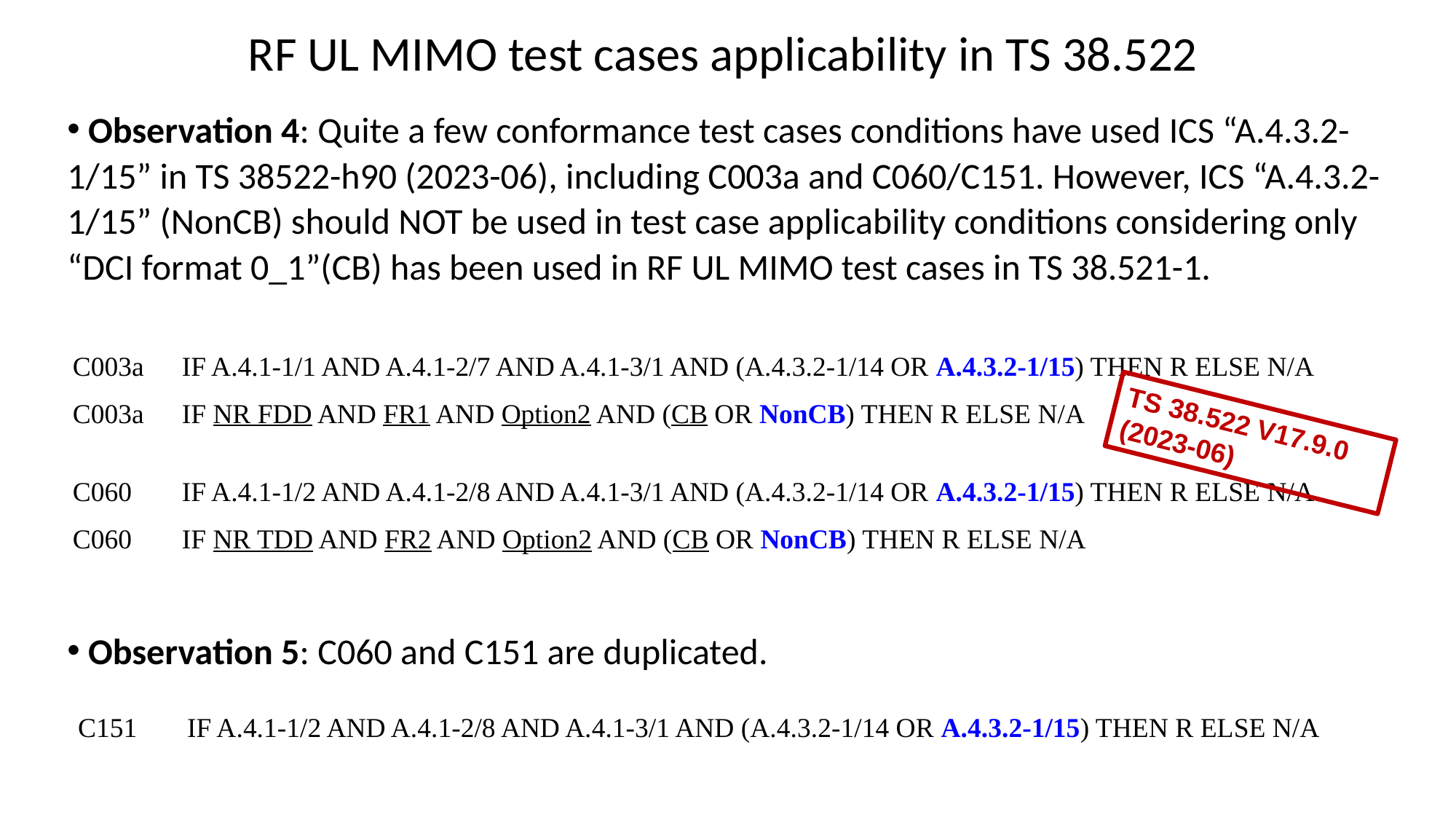

# RF UL MIMO test cases applicability in TS 38.522
 Observation 4: Quite a few conformance test cases conditions have used ICS “A.4.3.2-1/15” in TS 38522-h90 (2023-06), including C003a and C060/C151. However, ICS “A.4.3.2-1/15” (NonCB) should NOT be used in test case applicability conditions considering only “DCI format 0_1”(CB) has been used in RF UL MIMO test cases in TS 38.521-1.
C003a	IF A.4.1-1/1 AND A.4.1-2/7 AND A.4.1-3/1 AND (A.4.3.2-1/14 OR A.4.3.2-1/15) THEN R ELSE N/A
C003a	IF NR FDD AND FR1 AND Option2 AND (CB OR NonCB) THEN R ELSE N/A
TS 38.522 V17.9.0 (2023-06)
C060	IF A.4.1-1/2 AND A.4.1-2/8 AND A.4.1-3/1 AND (A.4.3.2-1/14 OR A.4.3.2-1/15) THEN R ELSE N/A
C060	IF NR TDD AND FR2 AND Option2 AND (CB OR NonCB) THEN R ELSE N/A
 Observation 5: C060 and C151 are duplicated.
C151	IF A.4.1-1/2 AND A.4.1-2/8 AND A.4.1-3/1 AND (A.4.3.2-1/14 OR A.4.3.2-1/15) THEN R ELSE N/A